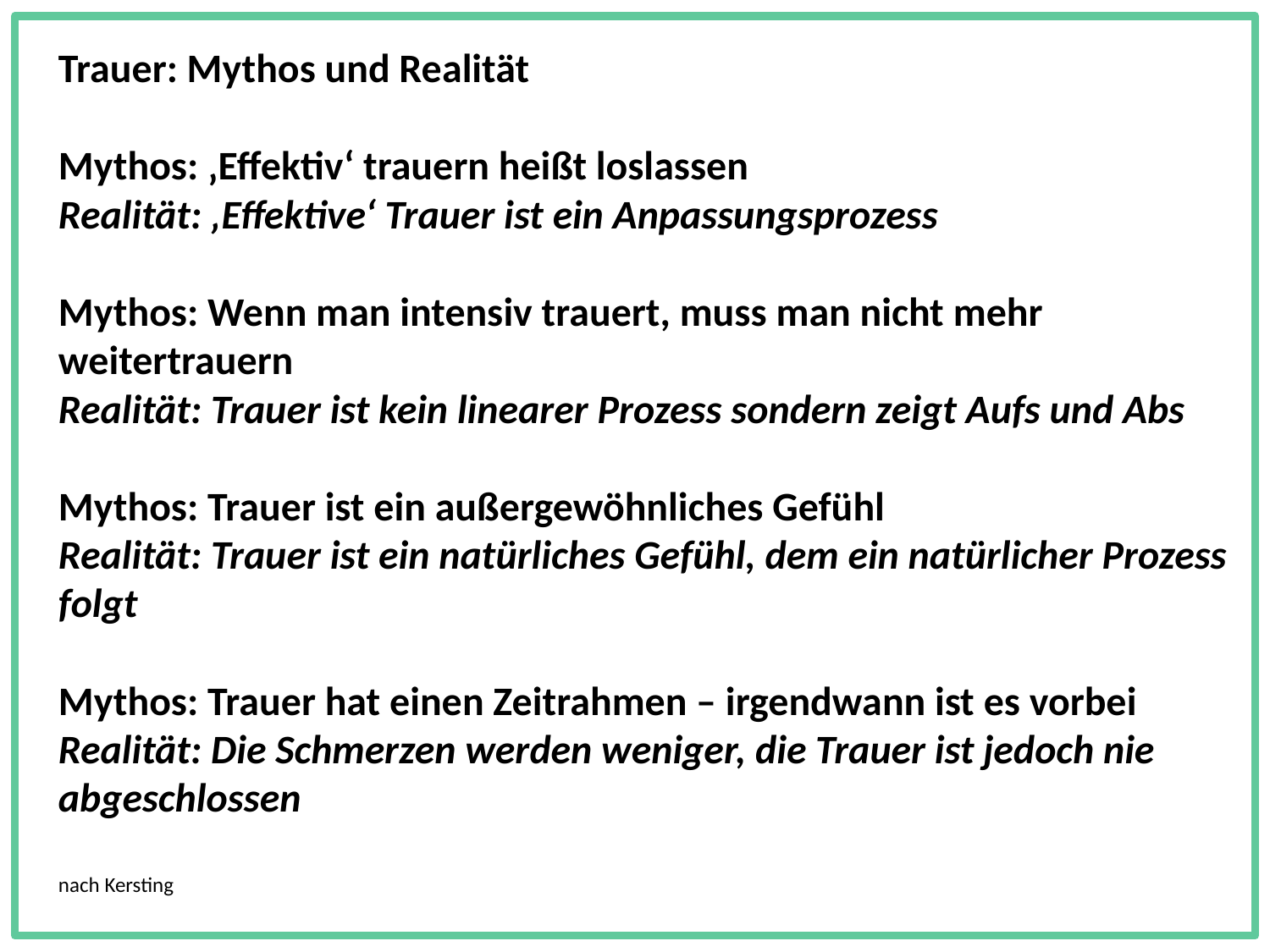

Trauer: Mythos und Realität

Mythos: ‚Effektiv‘ trauern heißt loslassen
Realität: ‚Effektive‘ Trauer ist ein Anpassungsprozess

Mythos: Wenn man intensiv trauert, muss man nicht mehr weitertrauern
Realität: Trauer ist kein linearer Prozess sondern zeigt Aufs und Abs

Mythos: Trauer ist ein außergewöhnliches Gefühl
Realität: Trauer ist ein natürliches Gefühl, dem ein natürlicher Prozess folgt

Mythos: Trauer hat einen Zeitrahmen – irgendwann ist es vorbei
Realität: Die Schmerzen werden weniger, die Trauer ist jedoch nie abgeschlossen

nach Kersting